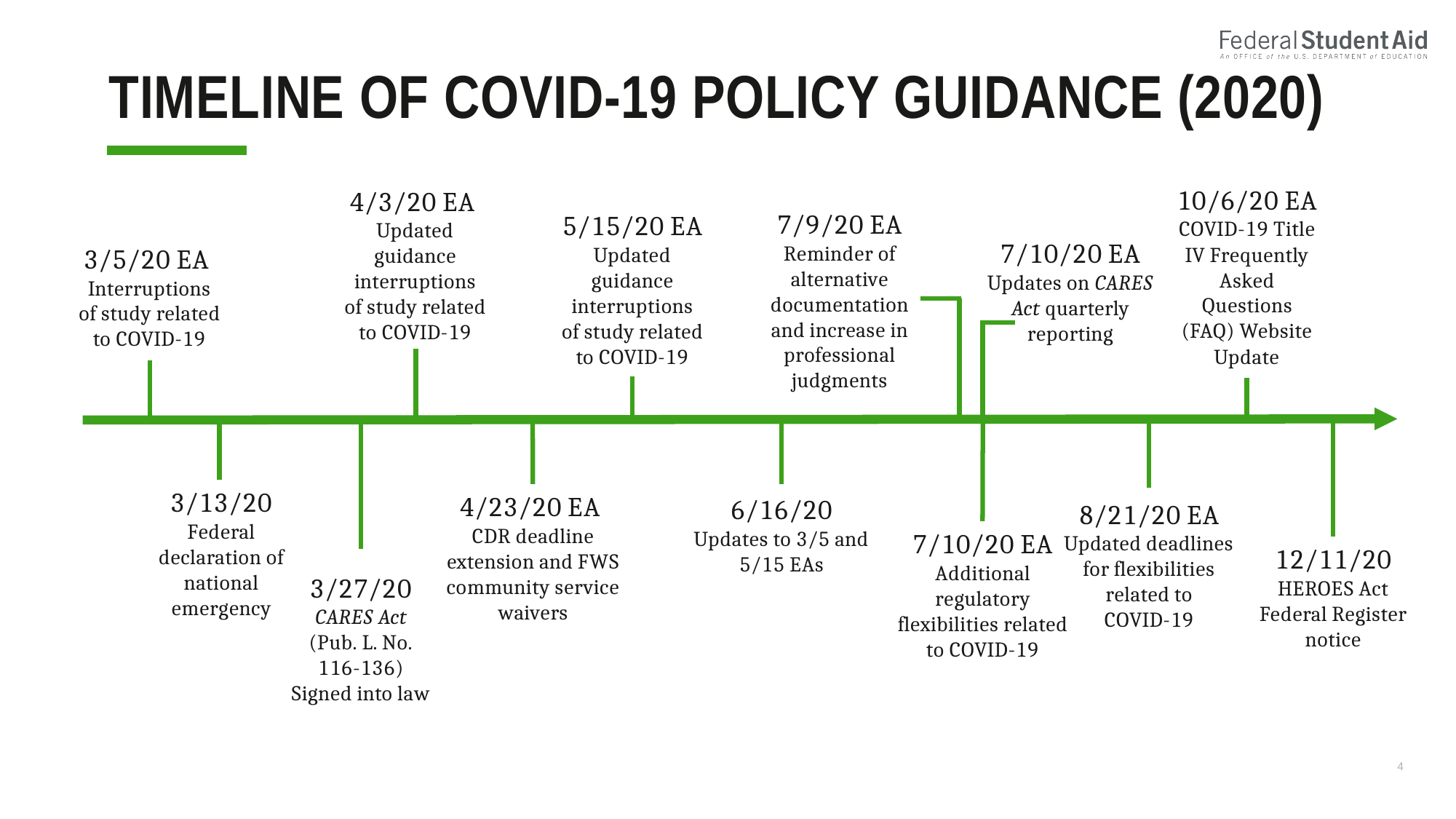

# Timeline of COVID-19 Policy guidance (2020)
10/6/20 EA
COVID-19 Title IV Frequently Asked Questions (FAQ) Website Update
4/3/20 EA
Updated guidance interruptions of study related to COVID-19
7/9/20 EA
Reminder of alternative documentation and increase in professional judgments
5/15/20 EA
Updated guidance interruptions of study related to COVID-19
7/10/20 EA
Updates on CARES Act quarterly reporting
3/5/20 EA
Interruptions of study related to COVID-19
3/13/20
Federal declaration of national emergency
4/23/20 EA
CDR deadline extension and FWS community service waivers
6/16/20
Updates to 3/5 and 5/15 EAs
8/21/20 EA
Updated deadlines for flexibilities related to
COVID-19
7/10/20 EA
Additional regulatory flexibilities related to COVID-19
12/11/20
HEROES Act Federal Register notice
3/27/20
CARES Act (Pub. L. No. 116-136) Signed into law
4